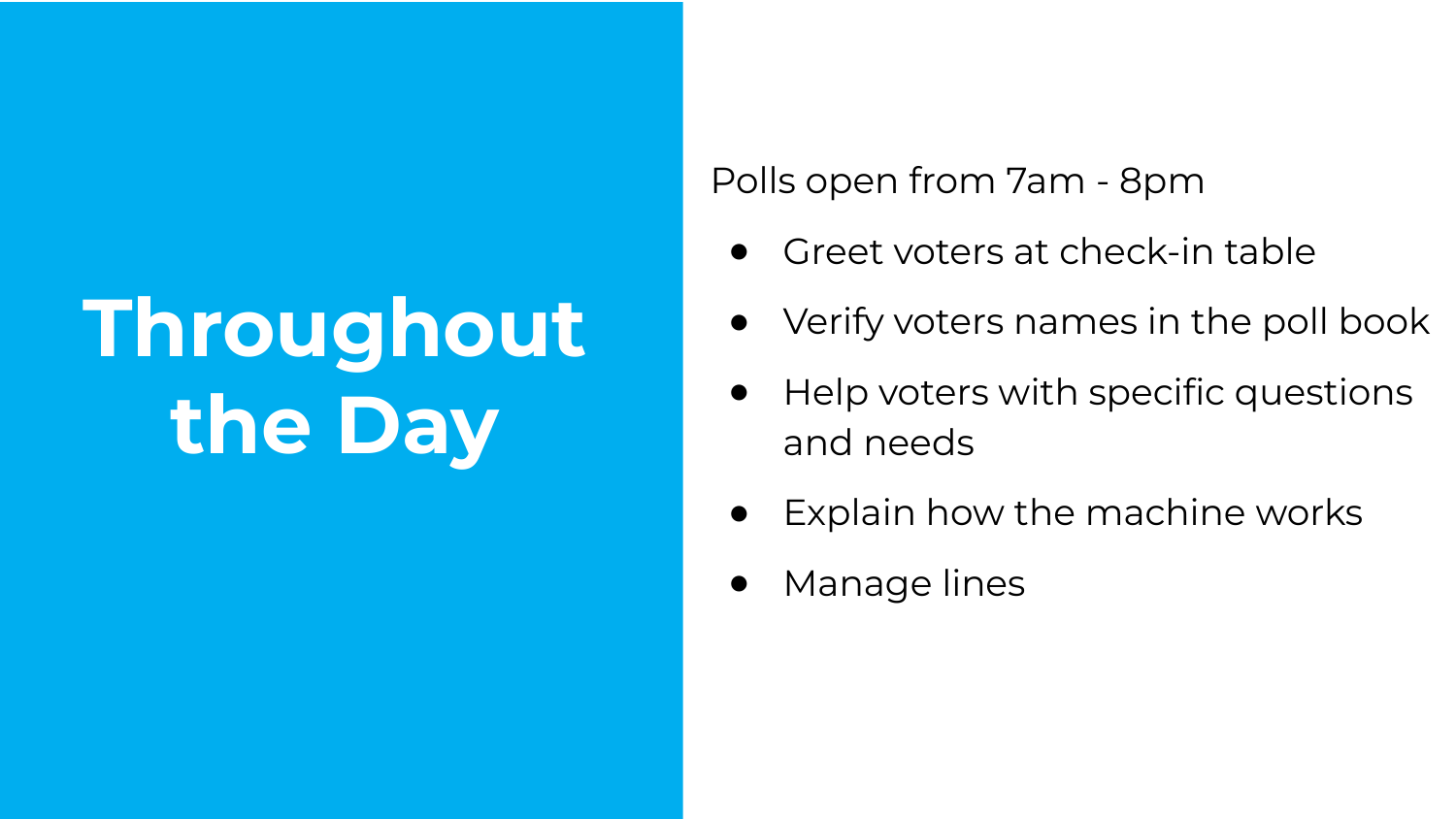

Polls open from 7am - 8pm
Greet voters at check-in table
Verify voters names in the poll book
Help voters with specific questions and needs
Explain how the machine works
Manage lines
Throughout the Day